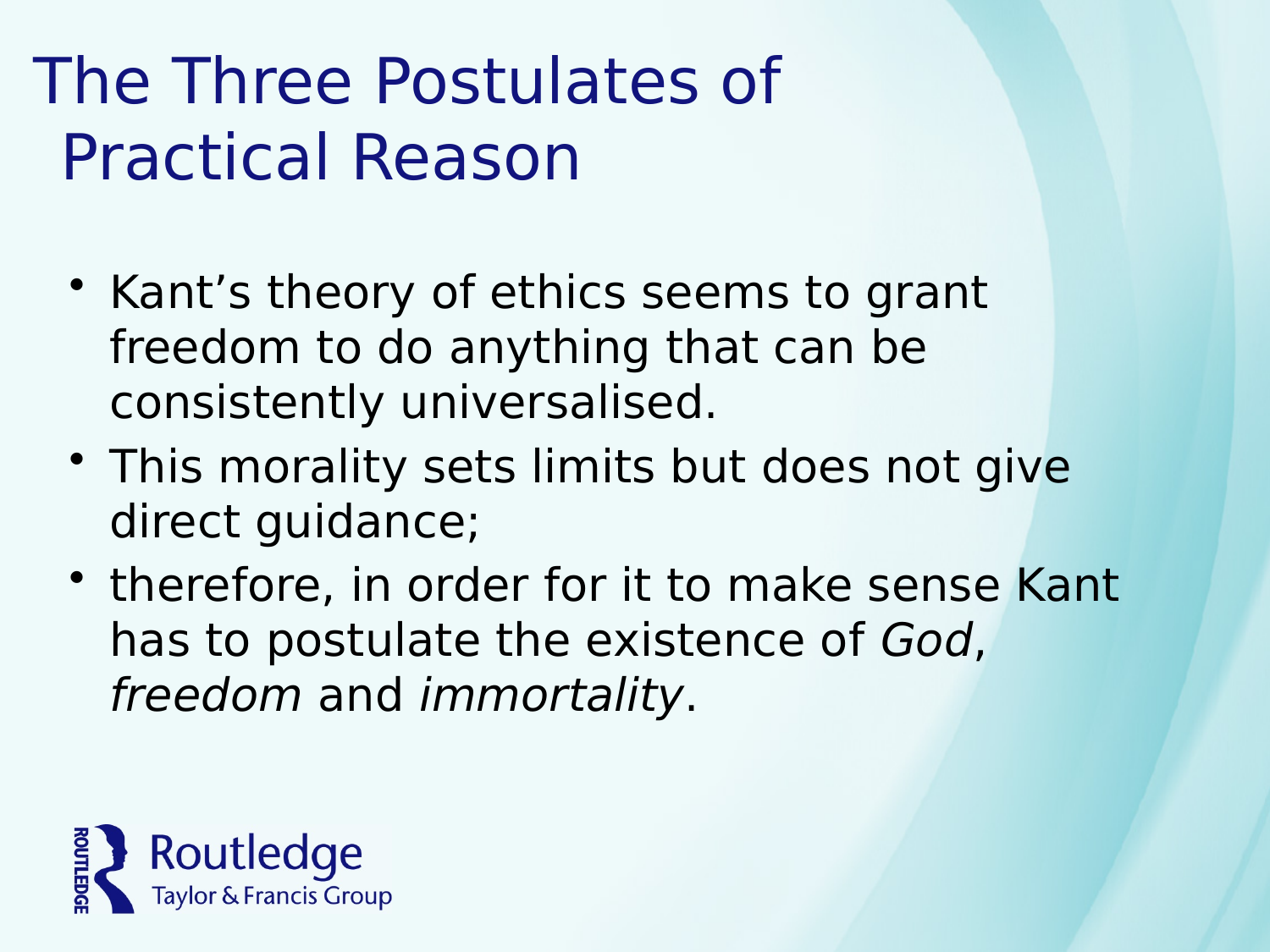

# The Three Postulates of Practical Reason
Kant’s theory of ethics seems to grant freedom to do anything that can be consistently universalised.
This morality sets limits but does not give direct guidance;
therefore, in order for it to make sense Kant has to postulate the existence of God, freedom and immortality.